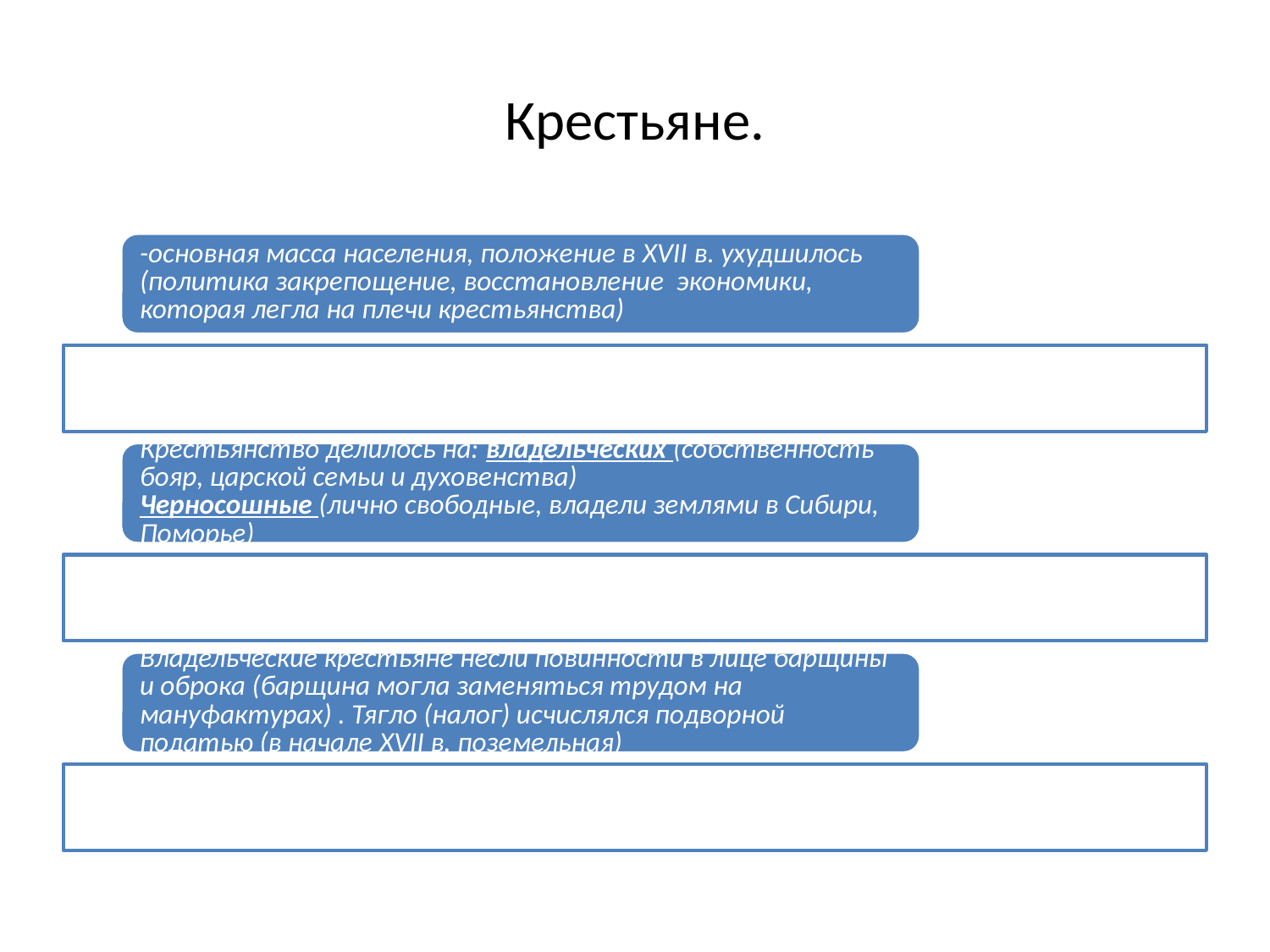

# Крестьяне.
-основная масса населения, положение в XVII в. ухудшилось (политика закрепощение, восстановление  экономики, которая легла на плечи крестьянства)
Крестьянство делилось на: владельческих (собственность бояр, царской семьи и духовенства)
Черносошные (лично свободные, владели землями в Сибири, Поморье)
Владельческие крестьяне несли повинности в лице барщины и оброка (барщина могла заменяться трудом на мануфактурах) . Тягло (налог) исчислялся подворной податью (в начале XVII в. поземельная)